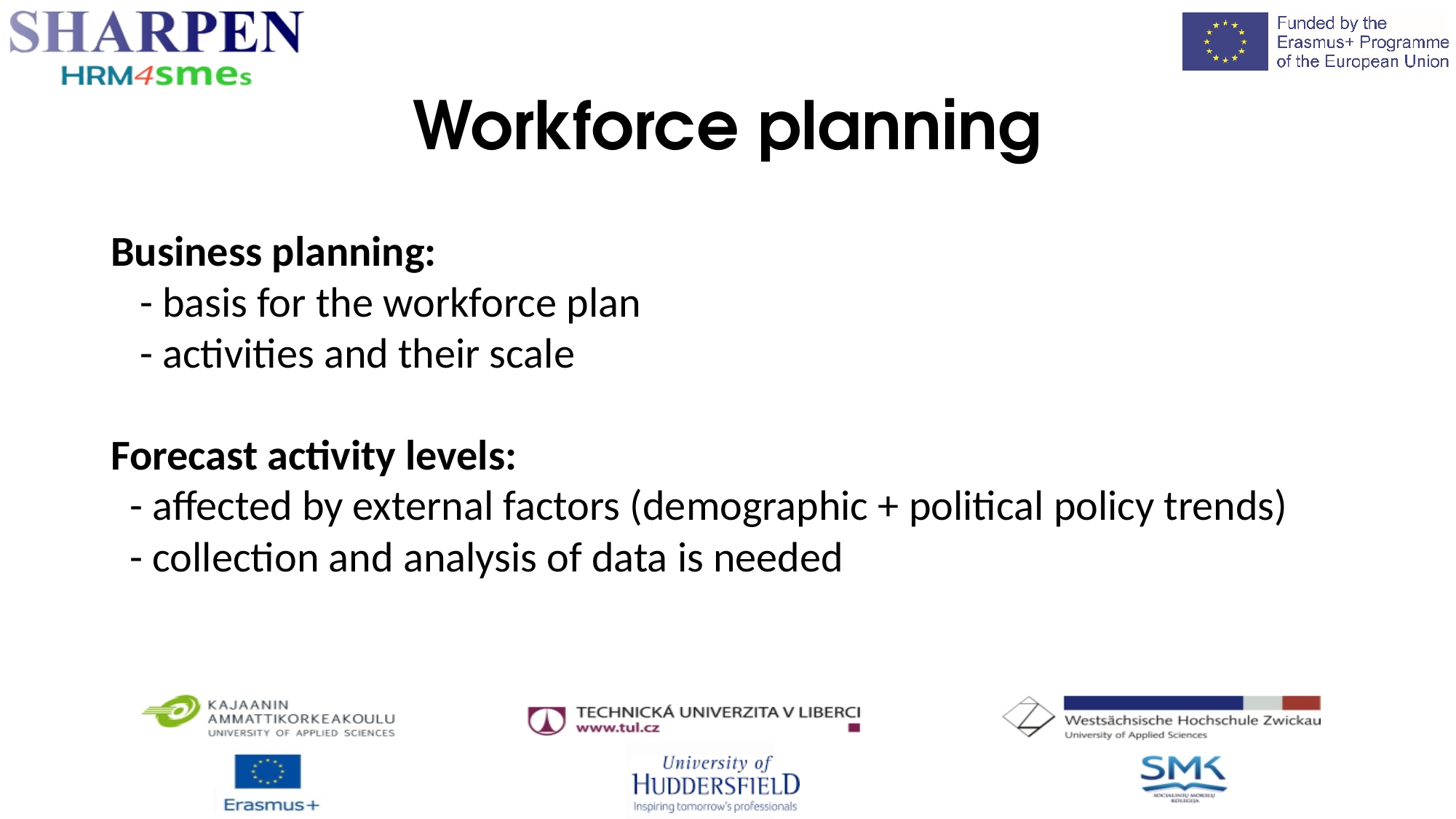

Workforce planning
Business planning:
   - basis for the workforce plan
   - activities and their scale

Forecast activity levels:
  - affected by external factors (demographic + political policy trends)
  - collection and analysis of data is needed